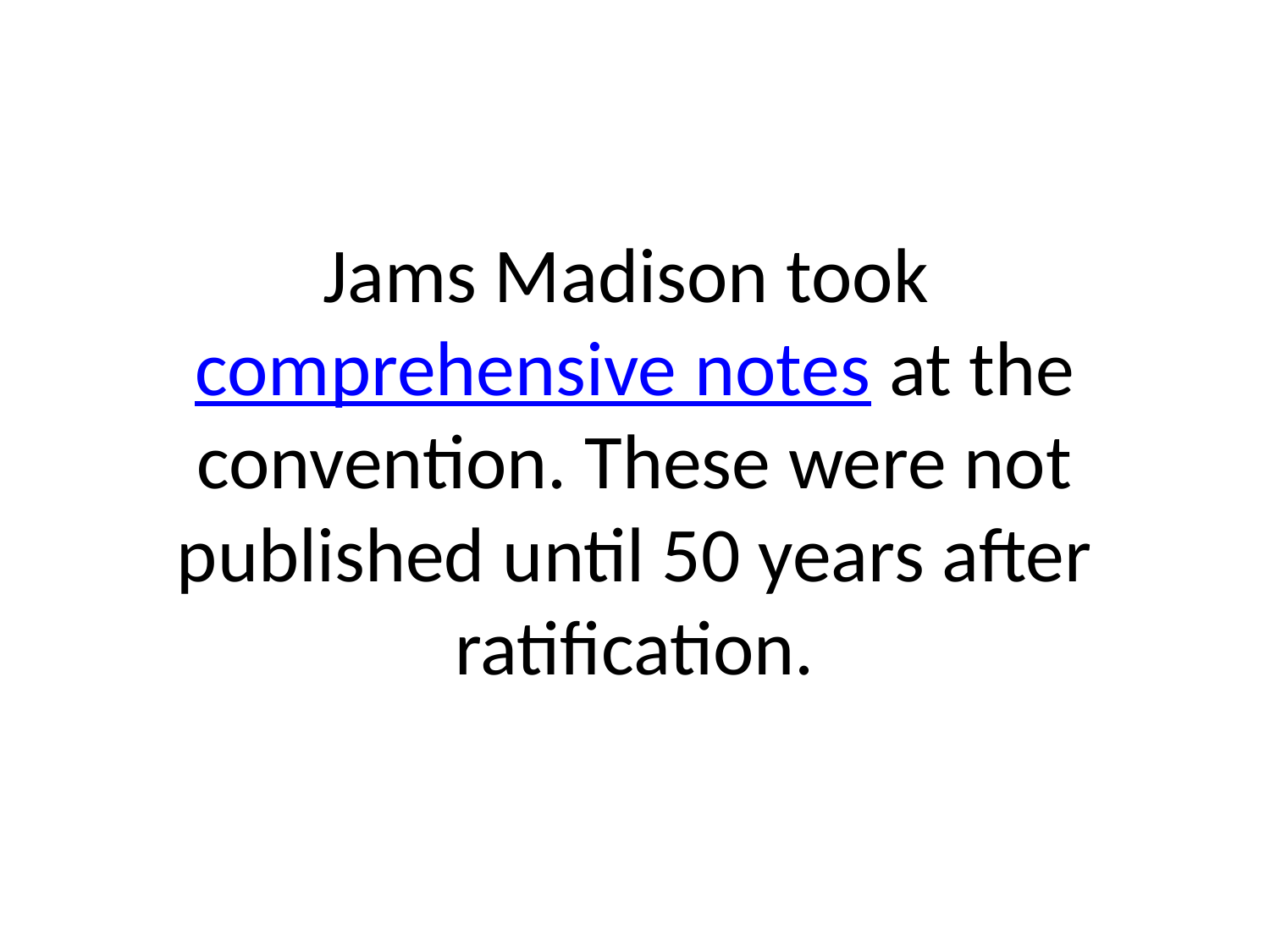

# Jams Madison took comprehensive notes at the convention. These were not published until 50 years after ratification.